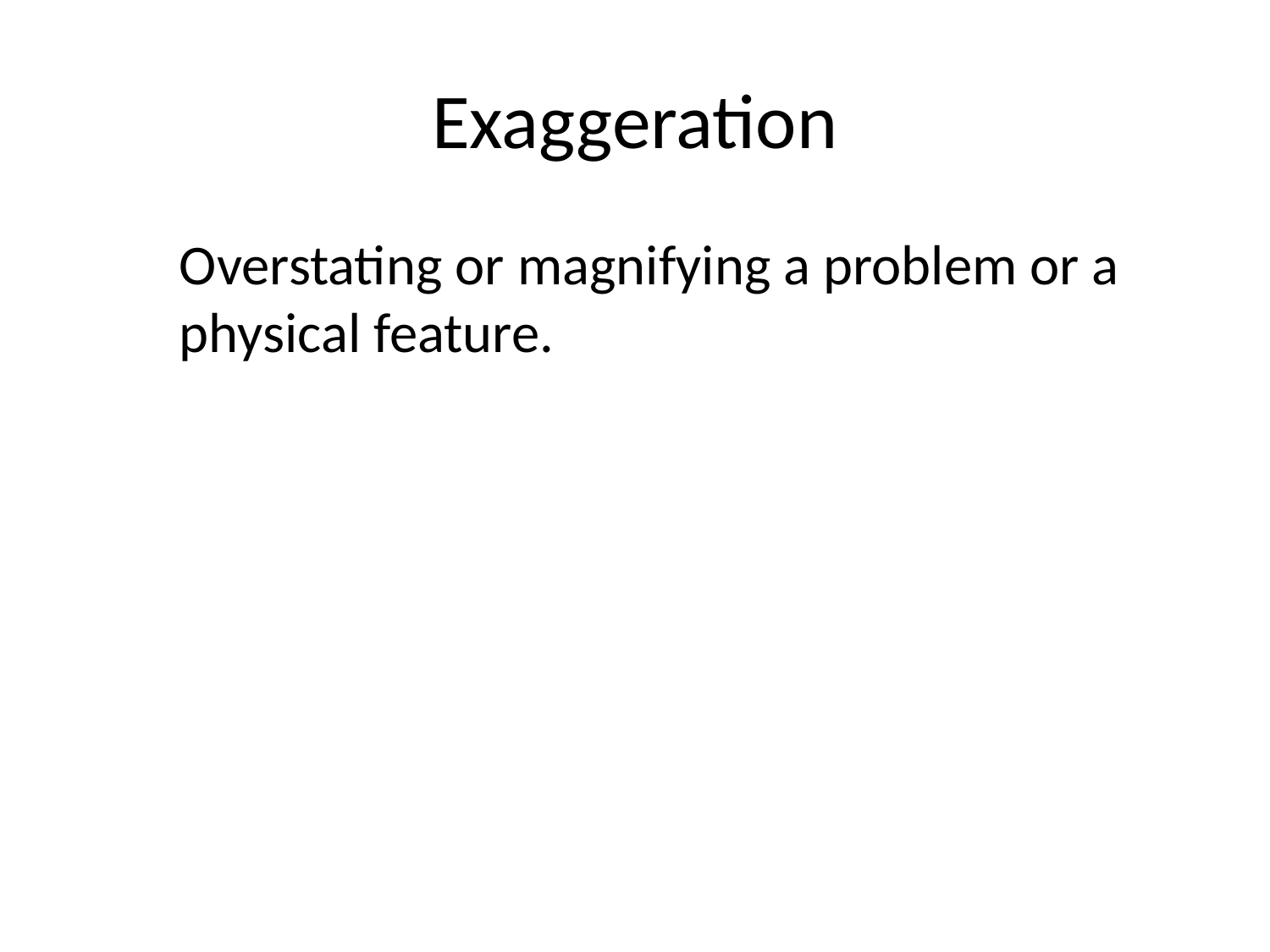

# Exaggeration
	Overstating or magnifying a problem or a physical feature.